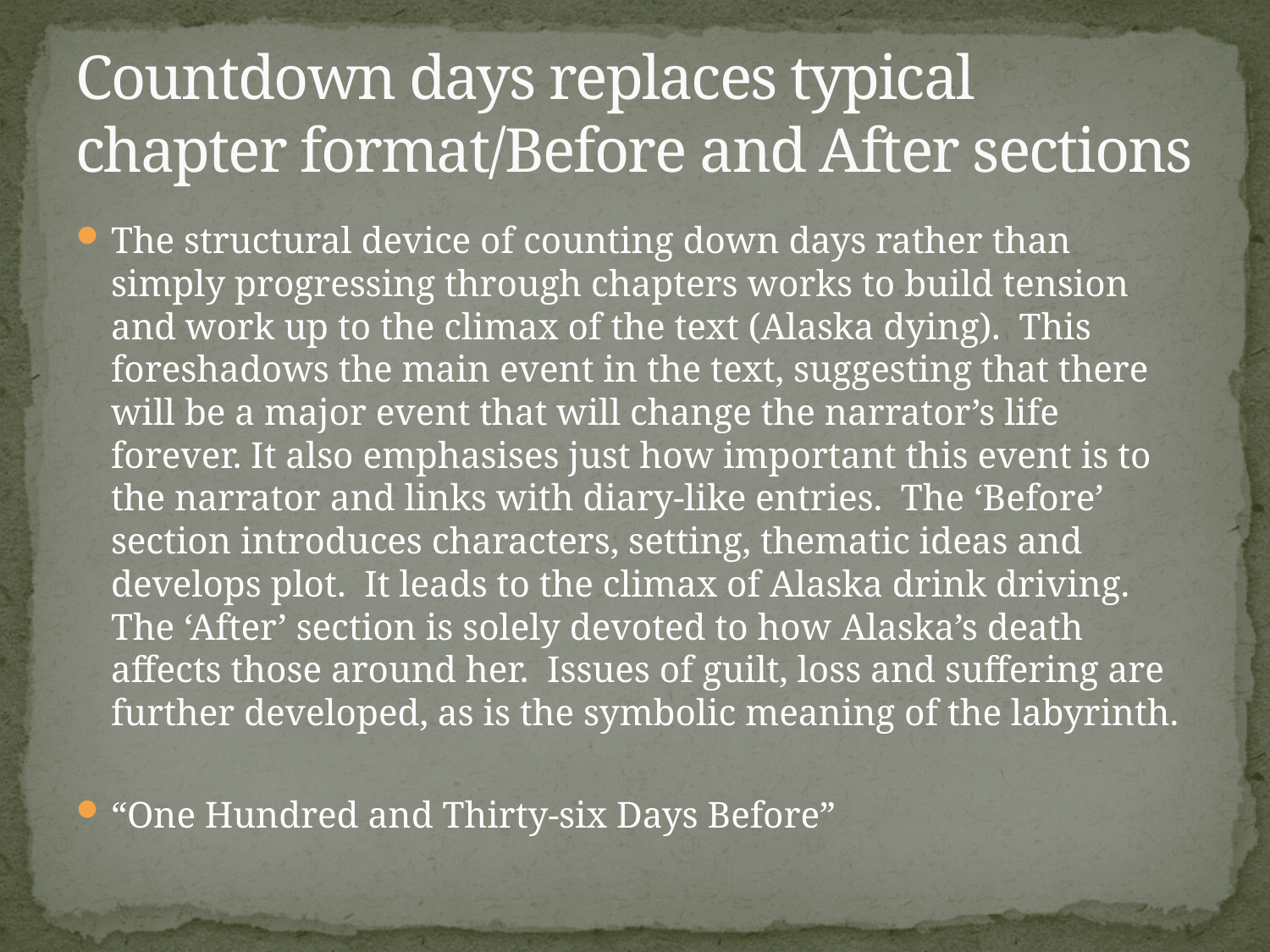

# Countdown days replaces typical chapter format/Before and After sections
The structural device of counting down days rather than simply progressing through chapters works to build tension and work up to the climax of the text (Alaska dying).  This foreshadows the main event in the text, suggesting that there will be a major event that will change the narrator’s life forever. It also emphasises just how important this event is to the narrator and links with diary-like entries.  The ‘Before’ section introduces characters, setting, thematic ideas and develops plot.  It leads to the climax of Alaska drink driving.  The ‘After’ section is solely devoted to how Alaska’s death affects those around her.  Issues of guilt, loss and suffering are further developed, as is the symbolic meaning of the labyrinth.

“One Hundred and Thirty-six Days Before”